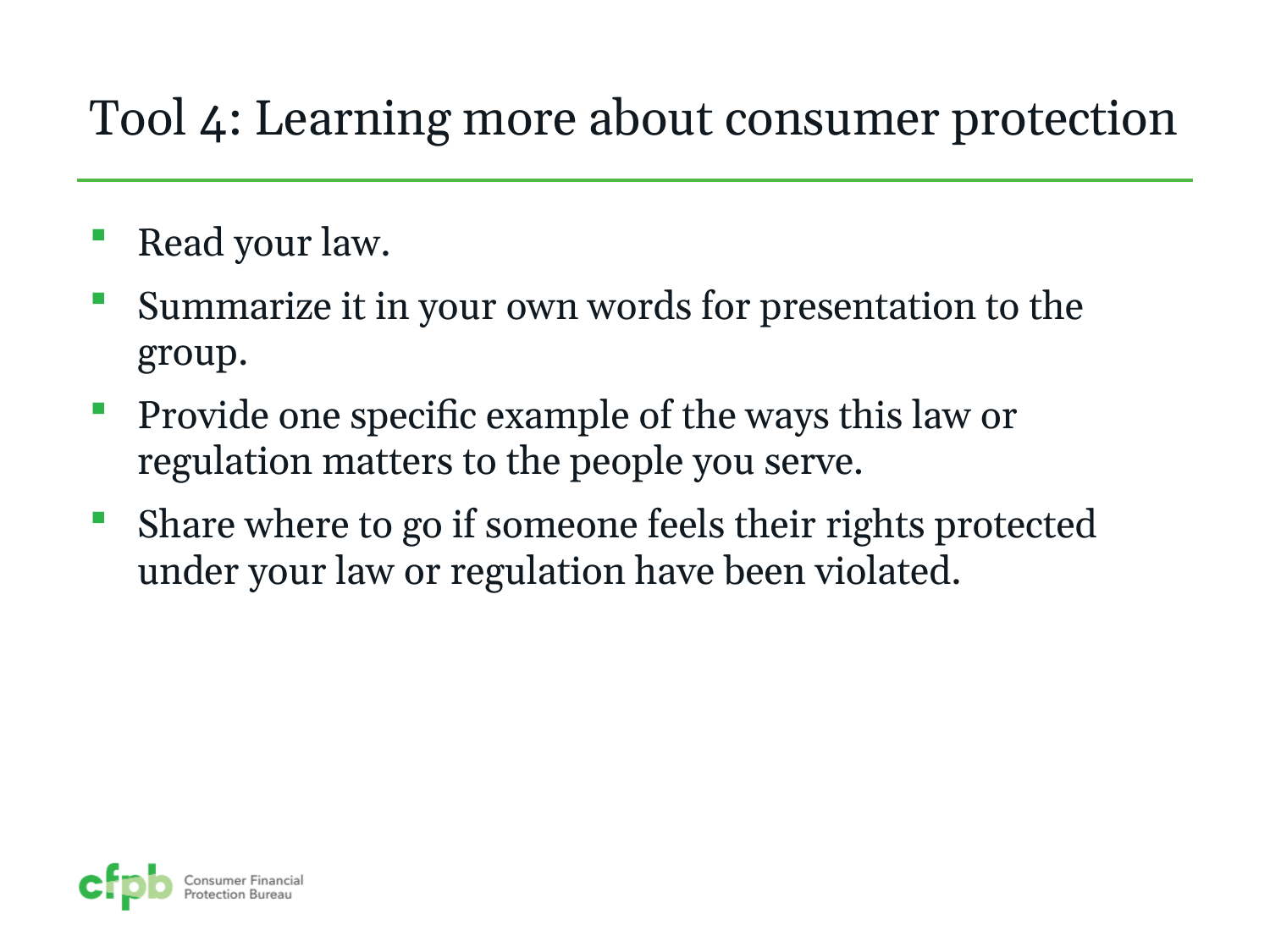

# Tool 4: Learning more about consumer protection
Read your law.
Summarize it in your own words for presentation to the group.
Provide one specific example of the ways this law or regulation matters to the people you serve.
Share where to go if someone feels their rights protected under your law or regulation have been violated.